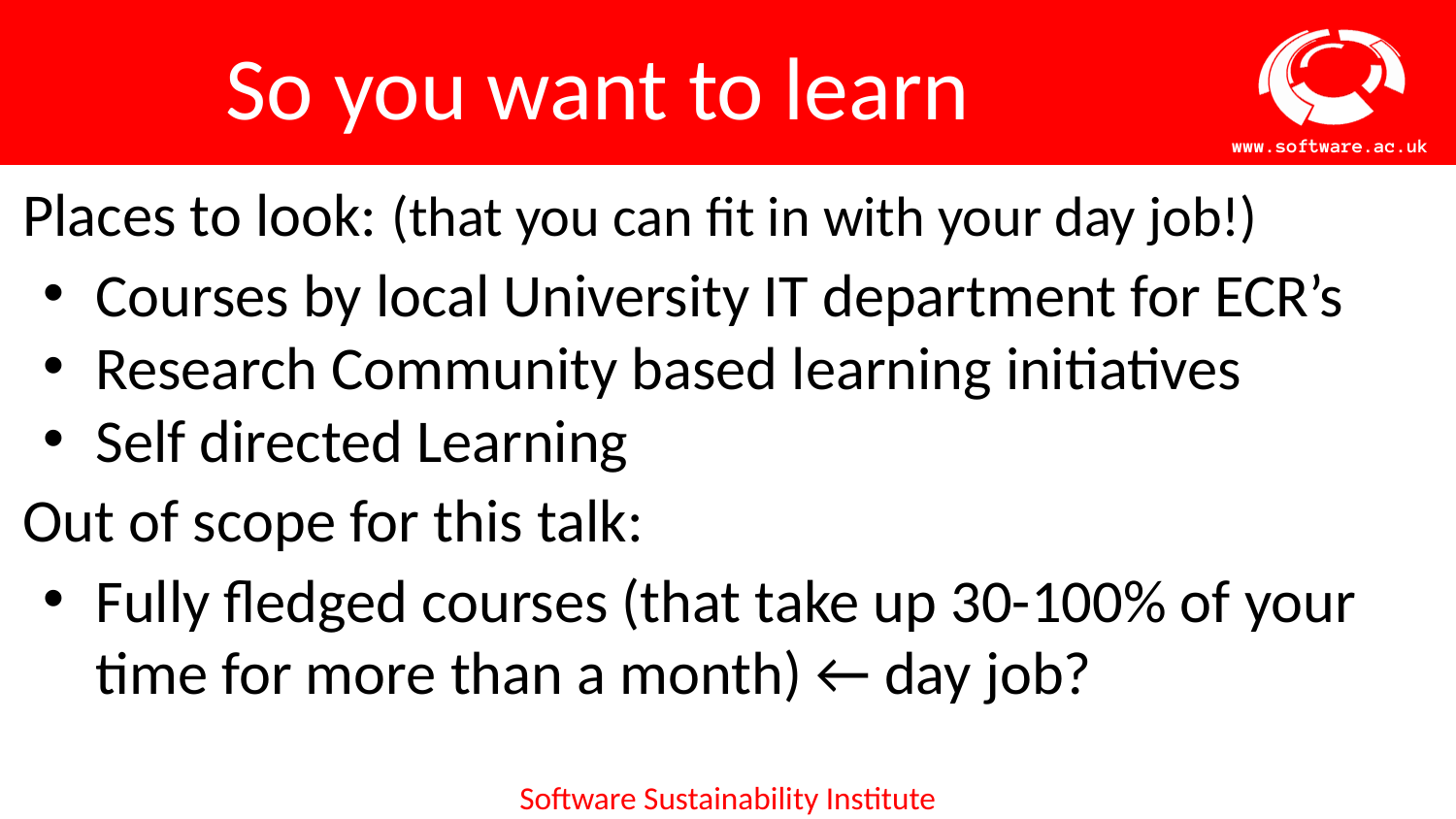

# So you want to learn
Places to look: (that you can fit in with your day job!)
Courses by local University IT department for ECR’s
Research Community based learning initiatives
Self directed Learning
Out of scope for this talk:
Fully fledged courses (that take up 30-100% of your time for more than a month) ← day job?